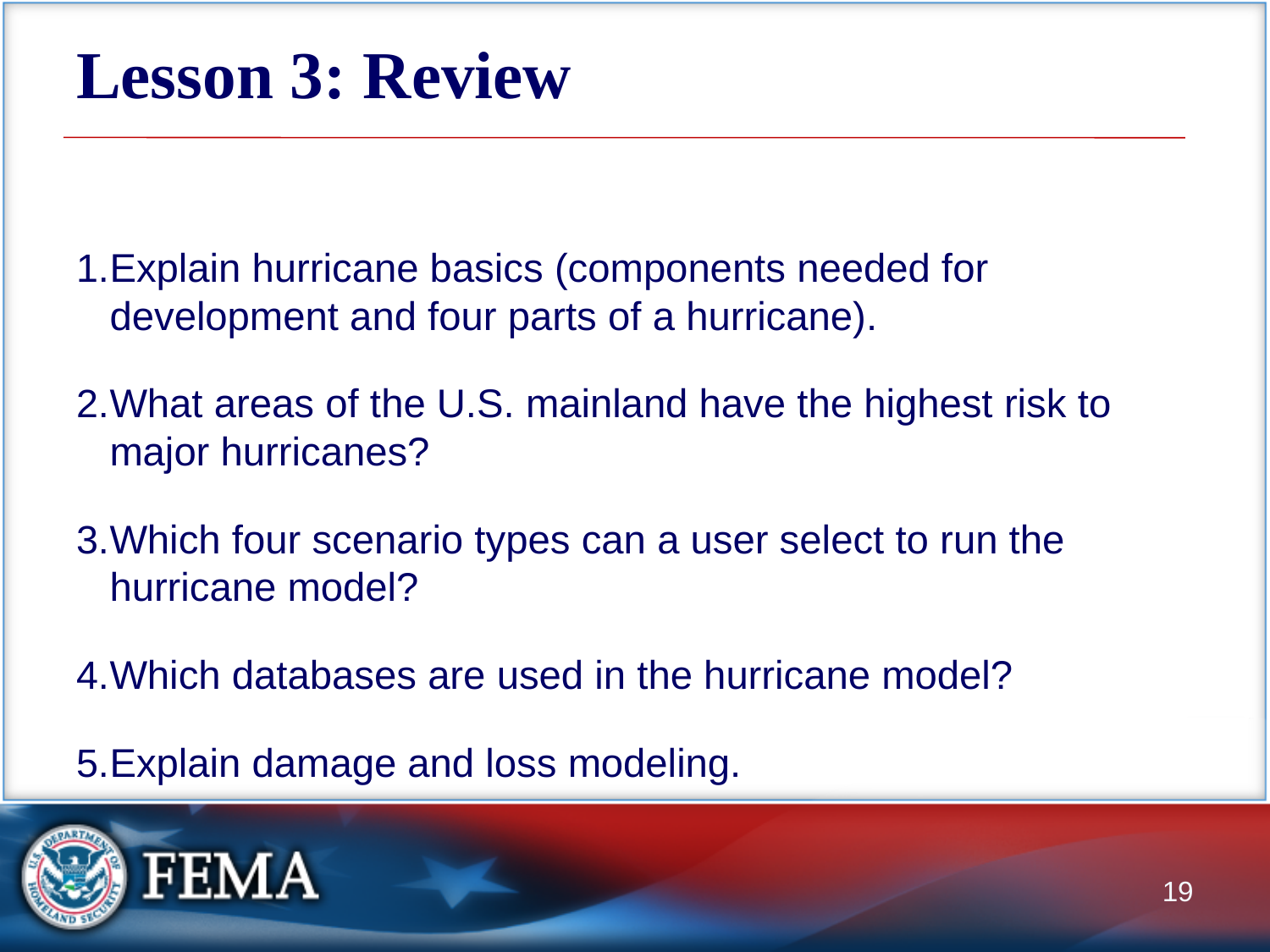

# Lesson 3: Review

Explain hurricane basics (components needed for development and four parts of a hurricane).
What areas of the U.S. mainland have the highest risk to major hurricanes?
Which four scenario types can a user select to run the hurricane model?
Which databases are used in the hurricane model?
Explain damage and loss modeling.
19